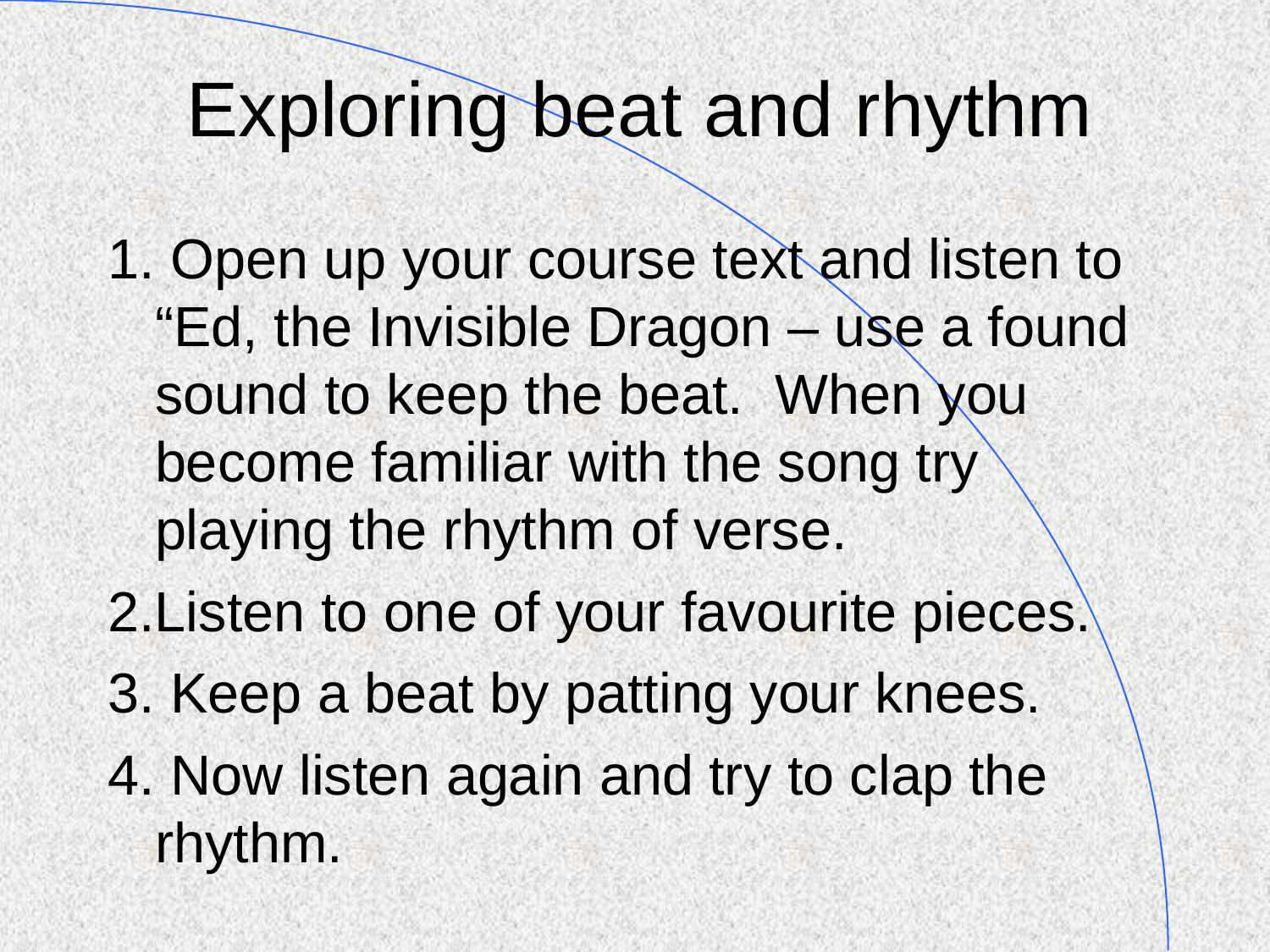

Exploring beat and rhythm
1. Open up your course text and listen to “Ed, the Invisible Dragon – use a found sound to keep the beat.  When you become familiar with the song try playing the rhythm of verse.
2.Listen to one of your favourite pieces.
3. Keep a beat by patting your knees.
4. Now listen again and try to clap the rhythm.